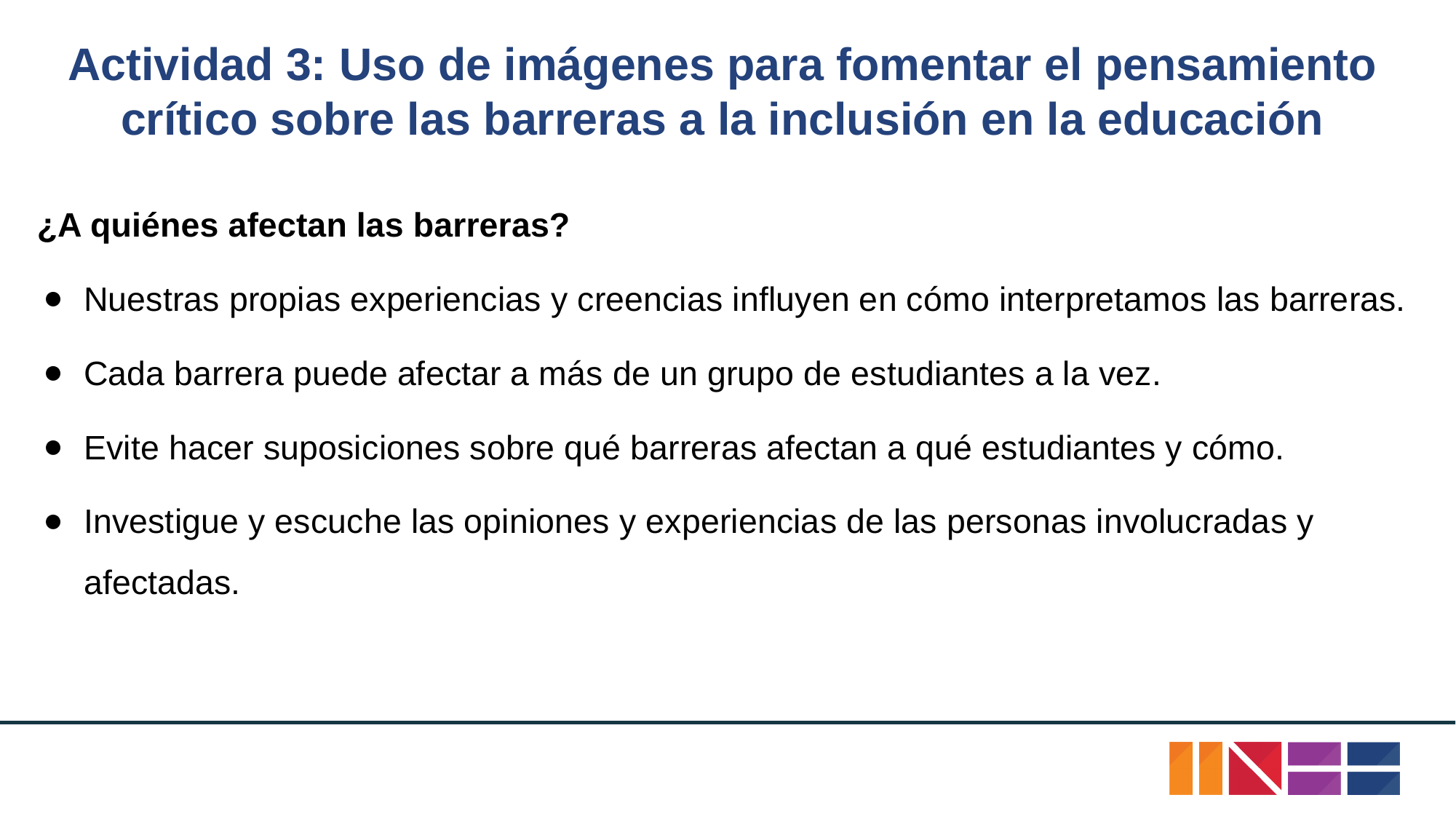

# Actividad 3: Uso de imágenes para fomentar el pensamiento crítico sobre las barreras a la inclusión en la educación

¿A quiénes afectan las barreras?
Nuestras propias experiencias y creencias influyen en cómo interpretamos las barreras.
Cada barrera puede afectar a más de un grupo de estudiantes a la vez.
Evite hacer suposiciones sobre qué barreras afectan a qué estudiantes y cómo.
Investigue y escuche las opiniones y experiencias de las personas involucradas y afectadas.